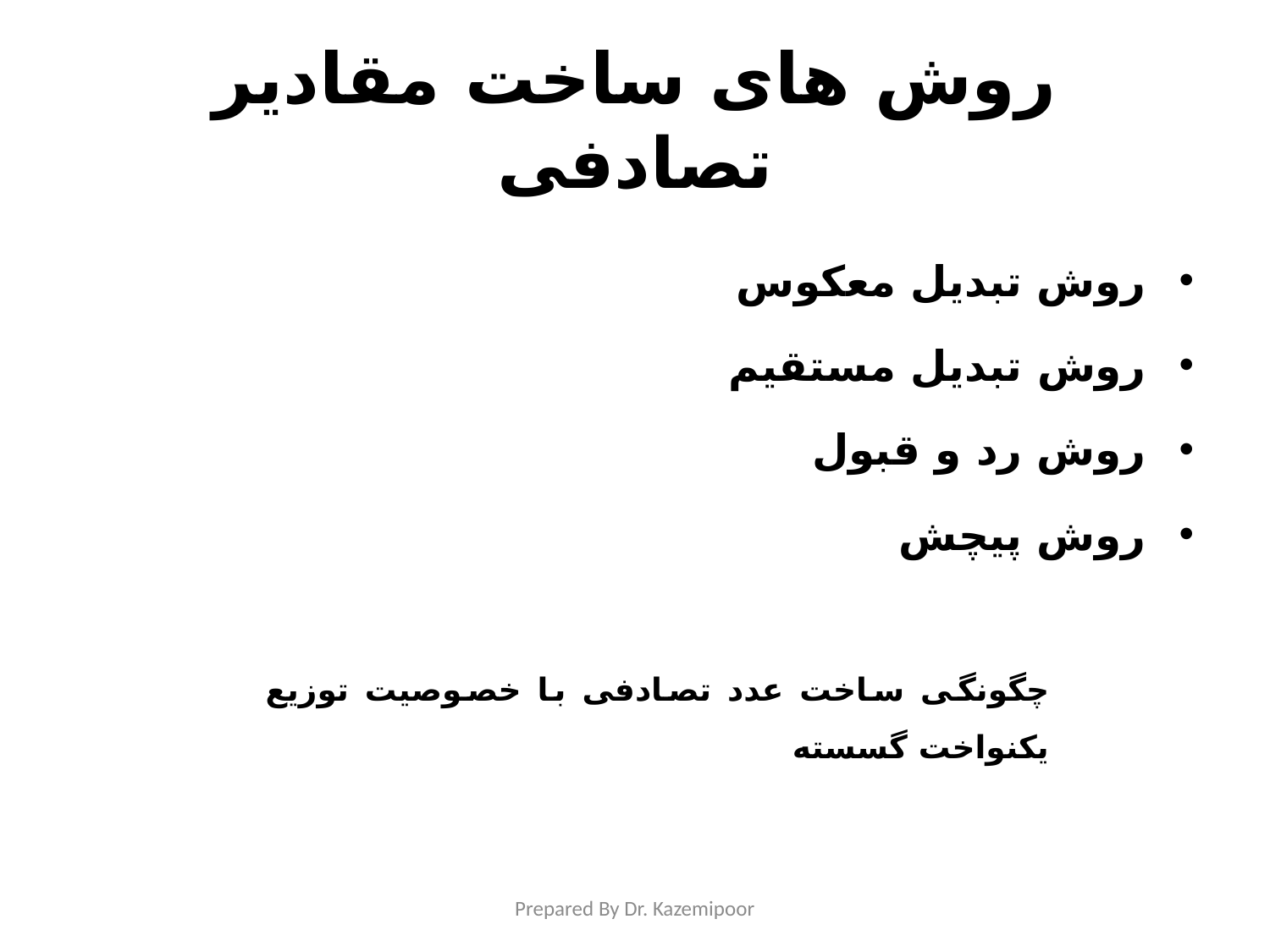

# روش های ساخت مقادیر تصادفی
روش تبدیل معکوس
روش تبدیل مستقیم
روش رد و قبول
روش پیچش
چگونگی ساخت عدد تصادفی با خصوصیت توزیع یکنواخت گسسته
Prepared By Dr. Kazemipoor